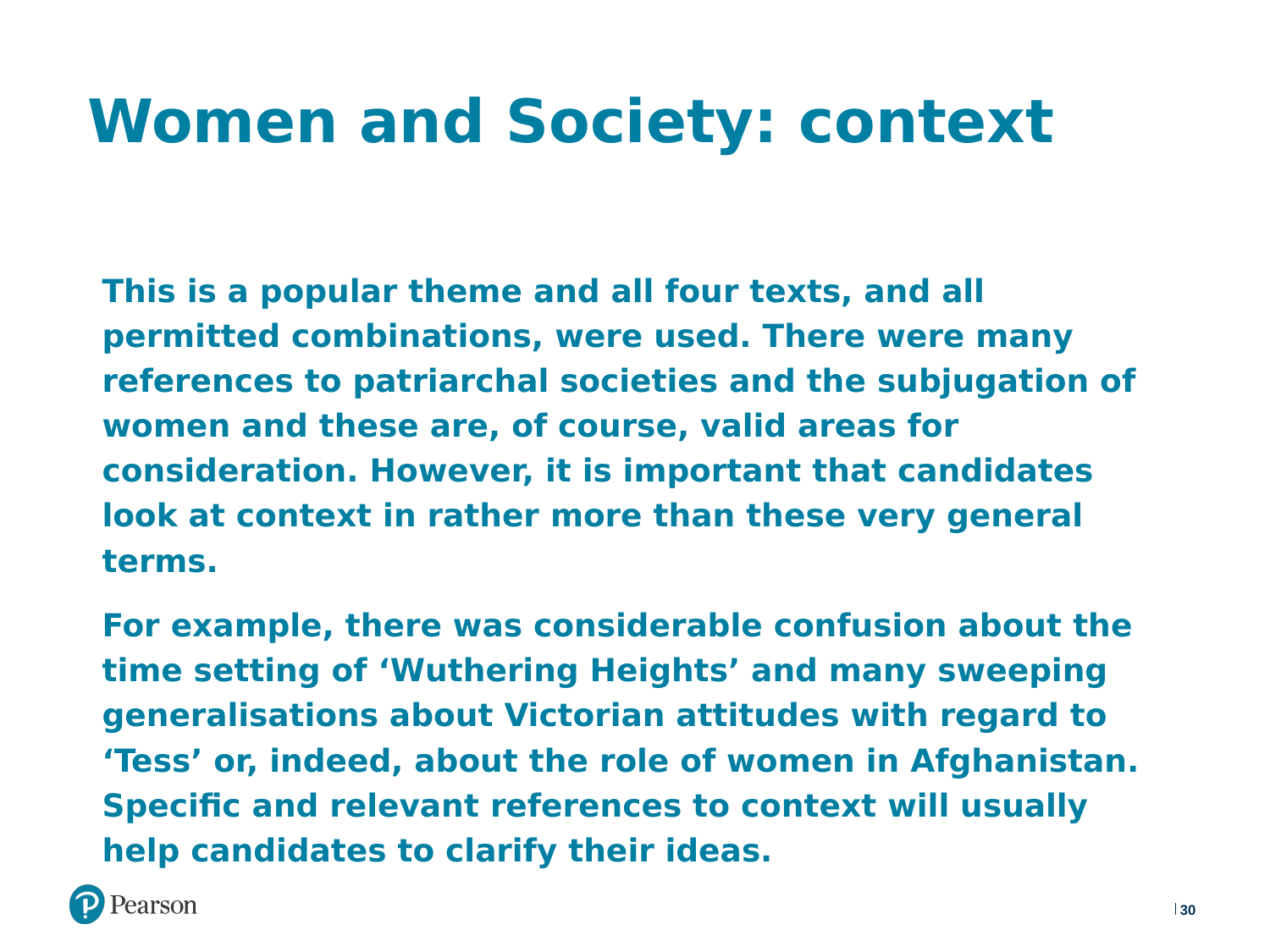

# Women and Society: context
This is a popular theme and all four texts, and all permitted combinations, were used. There were many references to patriarchal societies and the subjugation of women and these are, of course, valid areas for consideration. However, it is important that candidates look at context in rather more than these very general terms.
For example, there was considerable confusion about the time setting of ‘Wuthering Heights’ and many sweeping generalisations about Victorian attitudes with regard to ‘Tess’ or, indeed, about the role of women in Afghanistan. Specific and relevant references to context will usually help candidates to clarify their ideas.
30